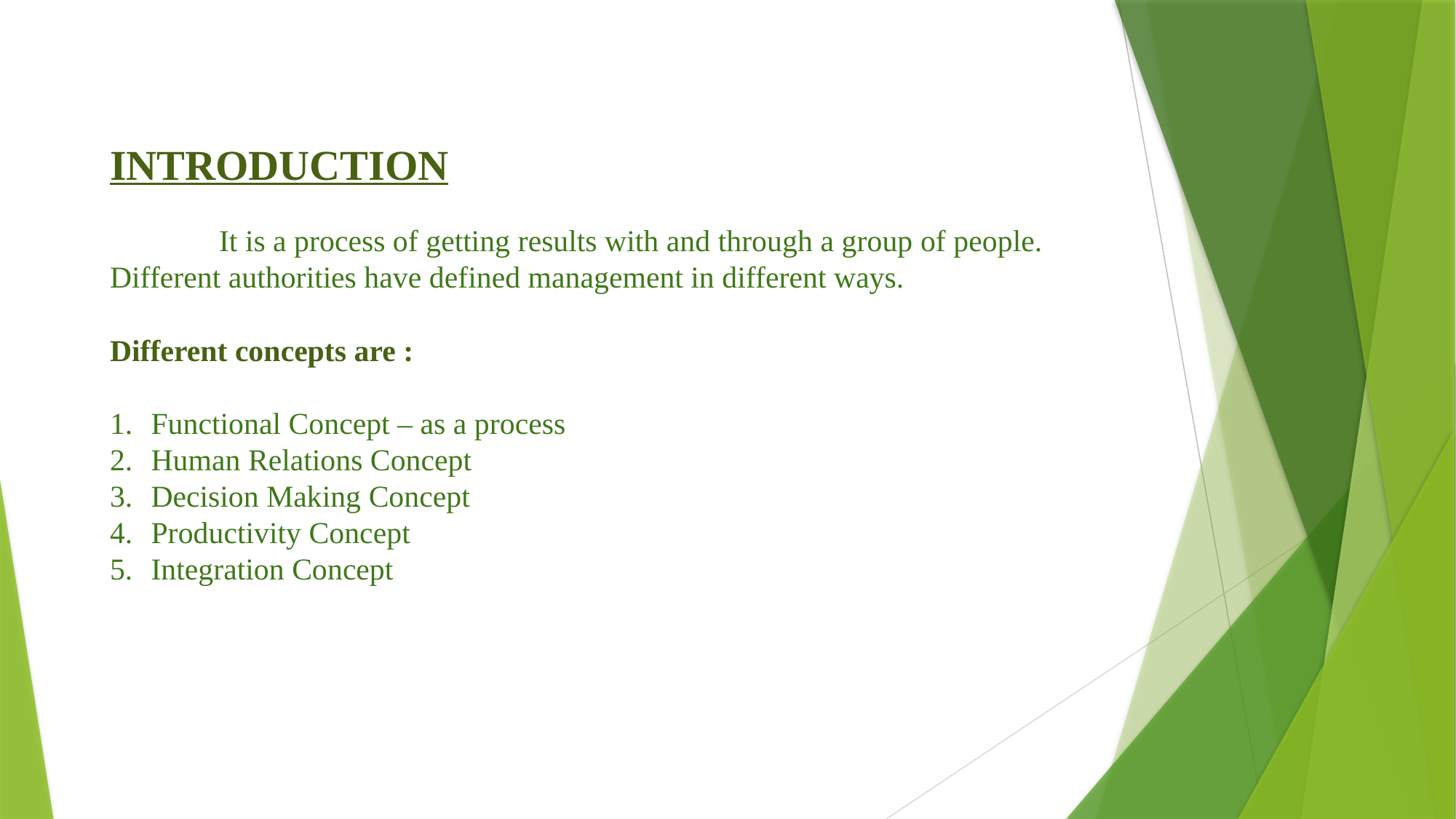

INTRODUCTION

	It is a process of getting results with and through a group of people. Different authorities have defined management in different ways.

Different concepts are :

Functional Concept – as a process
Human Relations Concept
Decision Making Concept
Productivity Concept
Integration Concept